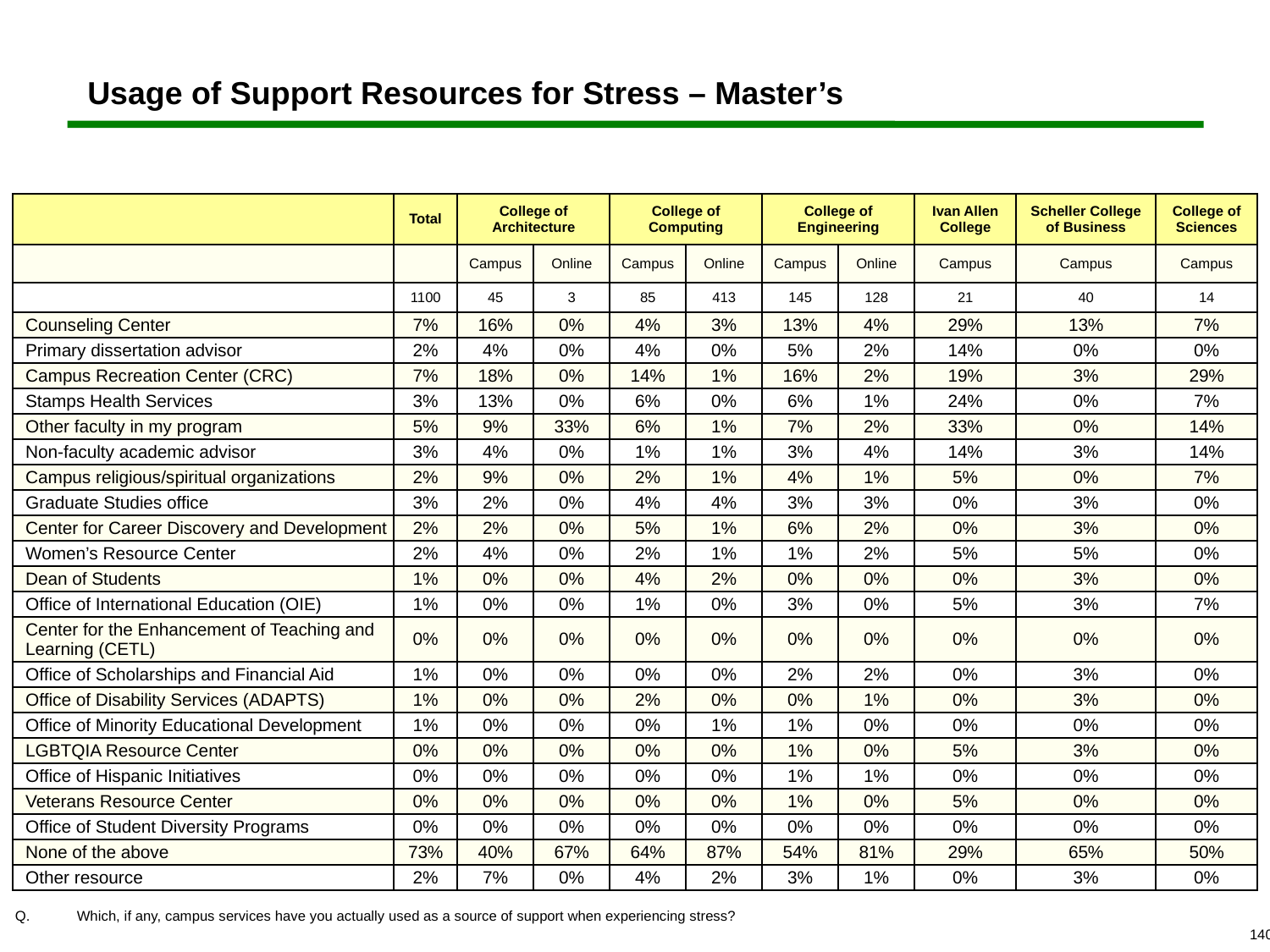

# Usage of Support Resources for Stress – Master’s
|  | Total | College of Architecture |  | College of Computing |  | College of Engineering |  | Ivan Allen College | Scheller College of Business | College of Sciences |
| --- | --- | --- | --- | --- | --- | --- | --- | --- | --- | --- |
|  |  | Campus | Online | Campus | Online | Campus | Online | Campus | Campus | Campus |
|  | 1100 | 45 | 3 | 85 | 413 | 145 | 128 | 21 | 40 | 14 |
| Counseling Center | 7% | 16% | 0% | 4% | 3% | 13% | 4% | 29% | 13% | 7% |
| Primary dissertation advisor | 2% | 4% | 0% | 4% | 0% | 5% | 2% | 14% | 0% | 0% |
| Campus Recreation Center (CRC) | 7% | 18% | 0% | 14% | 1% | 16% | 2% | 19% | 3% | 29% |
| Stamps Health Services | 3% | 13% | 0% | 6% | 0% | 6% | 1% | 24% | 0% | 7% |
| Other faculty in my program | 5% | 9% | 33% | 6% | 1% | 7% | 2% | 33% | 0% | 14% |
| Non-faculty academic advisor | 3% | 4% | 0% | 1% | 1% | 3% | 4% | 14% | 3% | 14% |
| Campus religious/spiritual organizations | 2% | 9% | 0% | 2% | 1% | 4% | 1% | 5% | 0% | 7% |
| Graduate Studies office | 3% | 2% | 0% | 4% | 4% | 3% | 3% | 0% | 3% | 0% |
| Center for Career Discovery and Development | 2% | 2% | 0% | 5% | 1% | 6% | 2% | 0% | 3% | 0% |
| Women’s Resource Center | 2% | 4% | 0% | 2% | 1% | 1% | 2% | 5% | 5% | 0% |
| Dean of Students | 1% | 0% | 0% | 4% | 2% | 0% | 0% | 0% | 3% | 0% |
| Office of International Education (OIE) | 1% | 0% | 0% | 1% | 0% | 3% | 0% | 5% | 3% | 7% |
| Center for the Enhancement of Teaching and Learning (CETL) | 0% | 0% | 0% | 0% | 0% | 0% | 0% | 0% | 0% | 0% |
| Office of Scholarships and Financial Aid | 1% | 0% | 0% | 0% | 0% | 2% | 2% | 0% | 3% | 0% |
| Office of Disability Services (ADAPTS) | 1% | 0% | 0% | 2% | 0% | 0% | 1% | 0% | 3% | 0% |
| Office of Minority Educational Development | 1% | 0% | 0% | 0% | 1% | 1% | 0% | 0% | 0% | 0% |
| LGBTQIA Resource Center | 0% | 0% | 0% | 0% | 0% | 1% | 0% | 5% | 3% | 0% |
| Office of Hispanic Initiatives | 0% | 0% | 0% | 0% | 0% | 1% | 1% | 0% | 0% | 0% |
| Veterans Resource Center | 0% | 0% | 0% | 0% | 0% | 1% | 0% | 5% | 0% | 0% |
| Office of Student Diversity Programs | 0% | 0% | 0% | 0% | 0% | 0% | 0% | 0% | 0% | 0% |
| None of the above | 73% | 40% | 67% | 64% | 87% | 54% | 81% | 29% | 65% | 50% |
| Other resource | 2% | 7% | 0% | 4% | 2% | 3% | 1% | 0% | 3% | 0% |
 	Which, if any, campus services have you actually used as a source of support when experiencing stress?